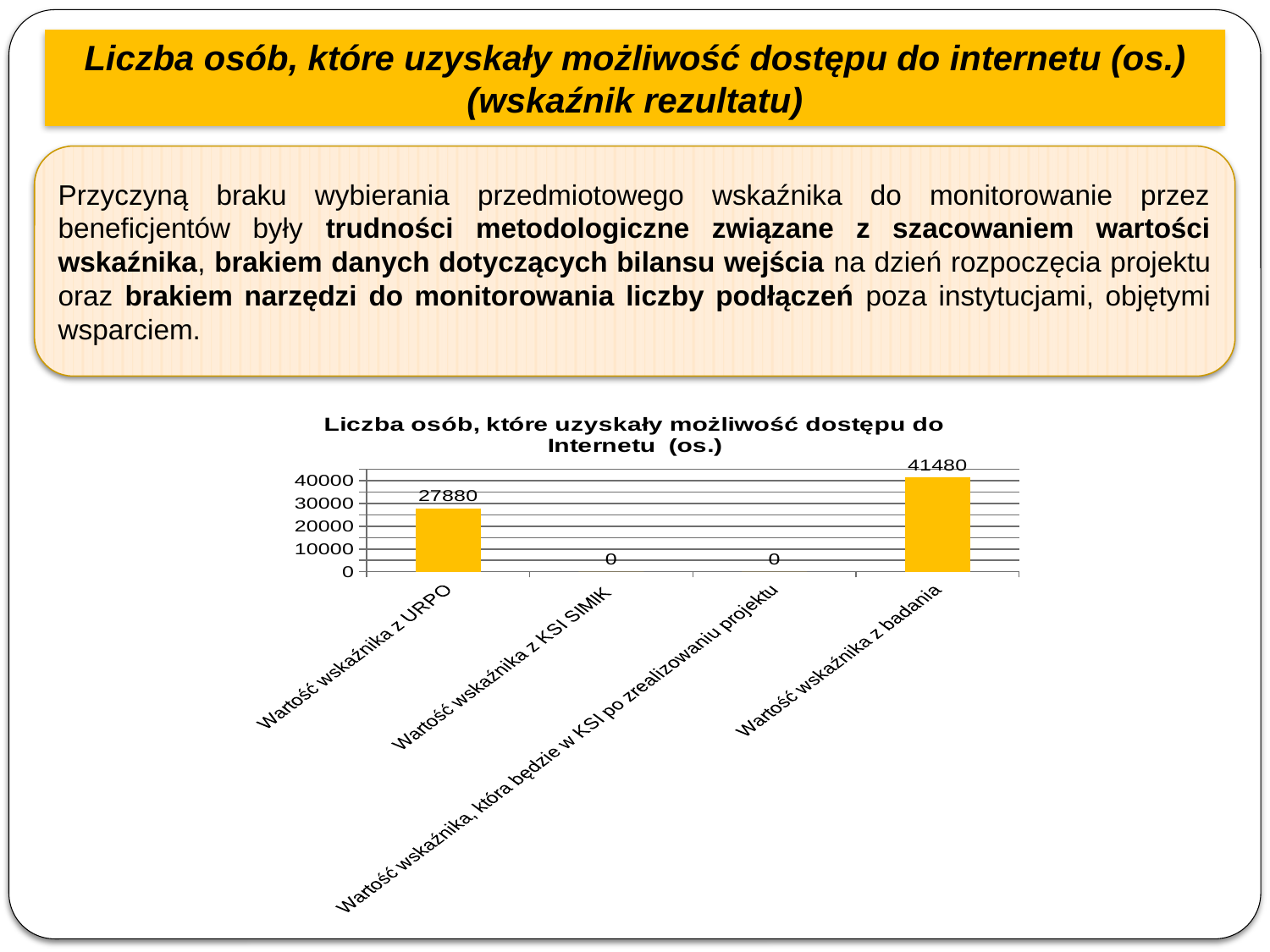

Liczba osób, które uzyskały możliwość dostępu do internetu (os.) (wskaźnik rezultatu)
Przyczyną braku wybierania przedmiotowego wskaźnika do monitorowanie przez beneficjentów były trudności metodologiczne związane z szacowaniem wartości wskaźnika, brakiem danych dotyczących bilansu wejścia na dzień rozpoczęcia projektu oraz brakiem narzędzi do monitorowania liczby podłączeń poza instytucjami, objętymi wsparciem.

### Chart: Liczba osób, które uzyskały możliwość dostępu do Internetu  (os.)

| Category | Liczba osób, które uzyskały możliwość dostępu do internetu (osoby |
|---|---|
| Wartość wskaźnika z URPO | 27880.0 |
| Wartość wskaźnika z KSI SIMIK  | 0.0 |
| Wartość wskaźnika, która będzie w KSI po zrealizowaniu projektu | 0.0 |
| Wartość wskaźnika z badania | 41480.0 |